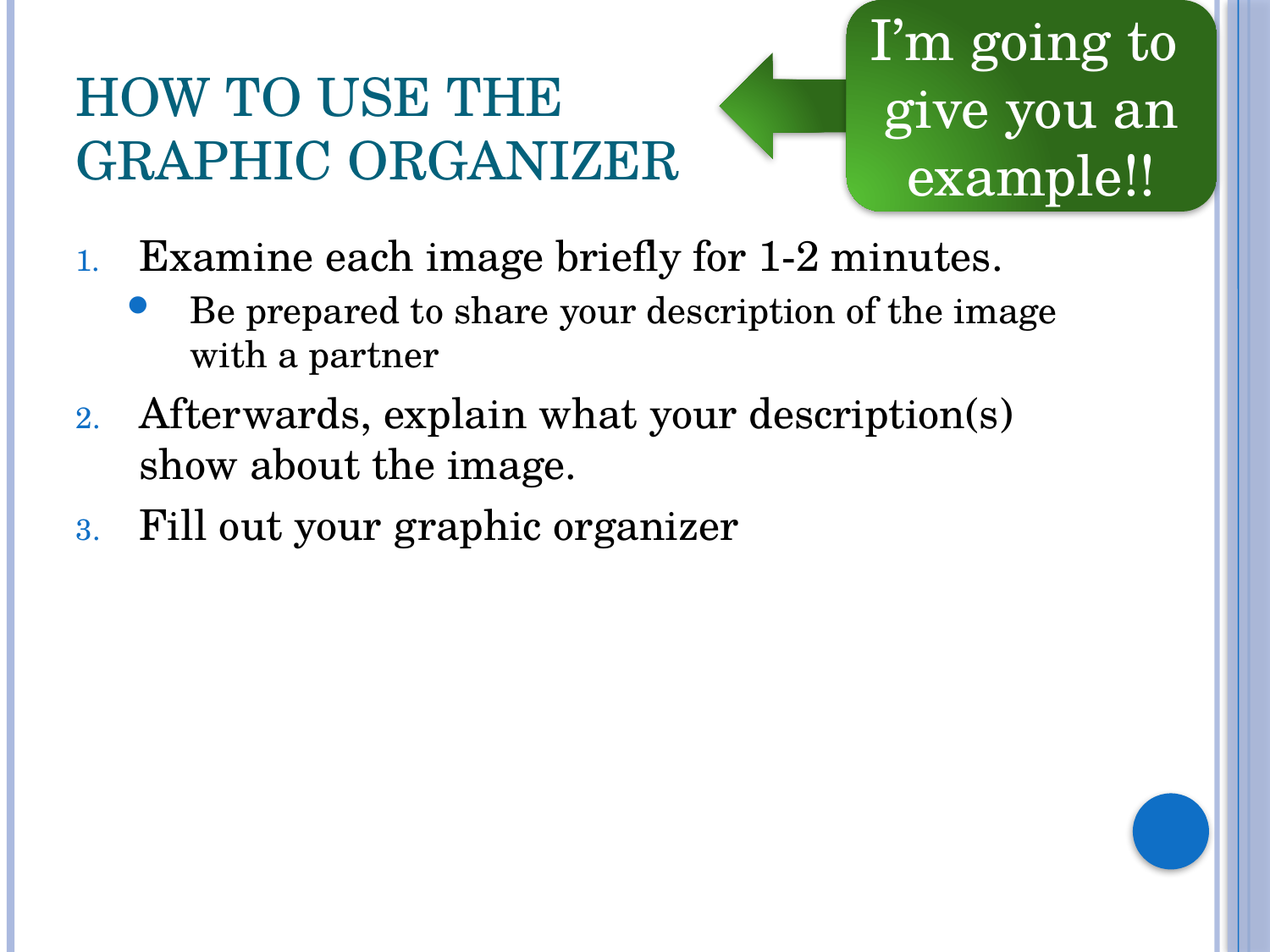

I’m going to
give you an example!!
# How to use the graphic organizer

Examine each image briefly for 1-2 minutes.
Be prepared to share your description of the image with a partner
Afterwards, explain what your description(s) show about the image.
Fill out your graphic organizer